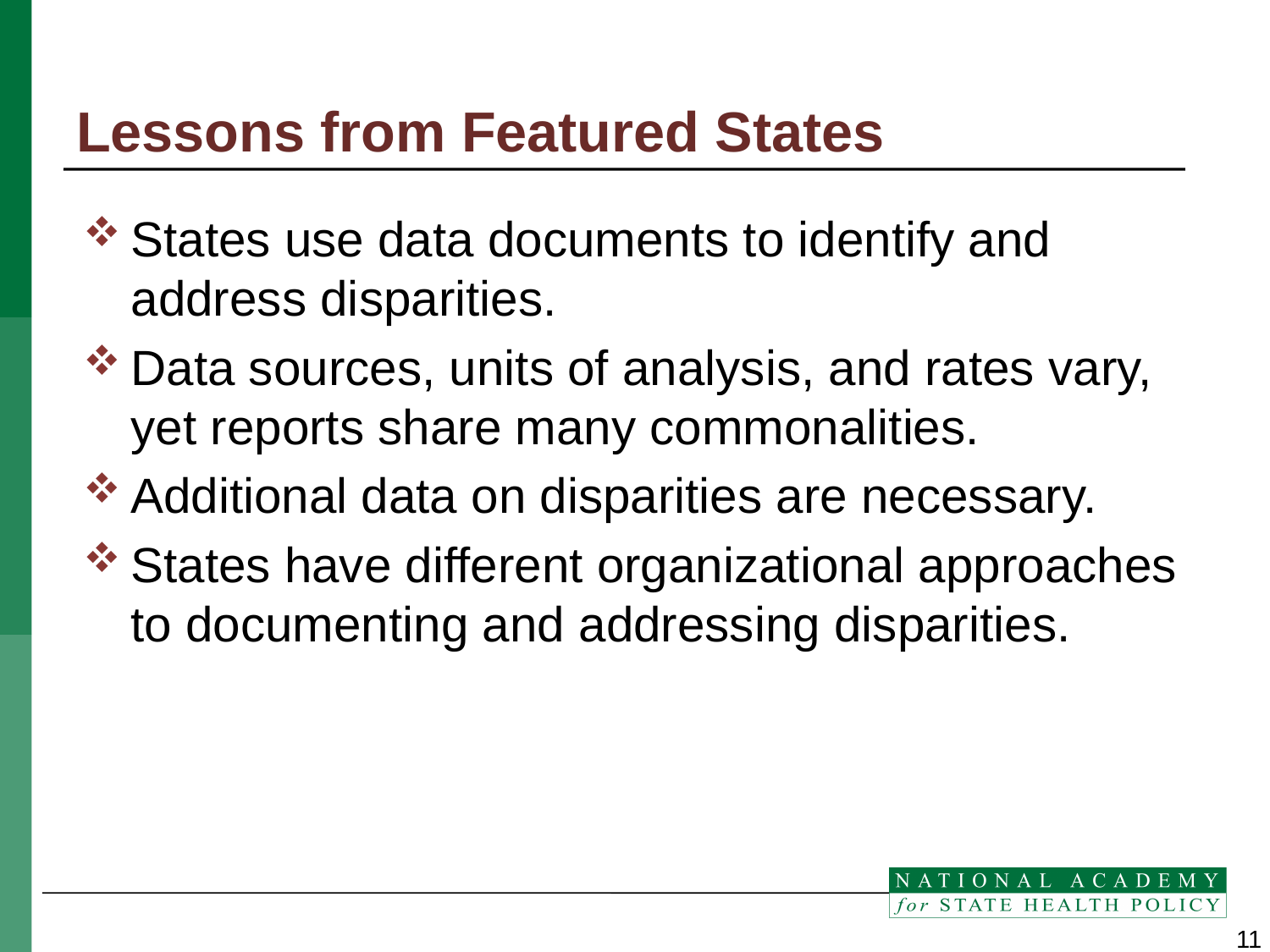

# Lessons from Featured States
States use data documents to identify and address disparities.
Data sources, units of analysis, and rates vary, yet reports share many commonalities.
Additional data on disparities are necessary.
States have different organizational approaches to documenting and addressing disparities.
11